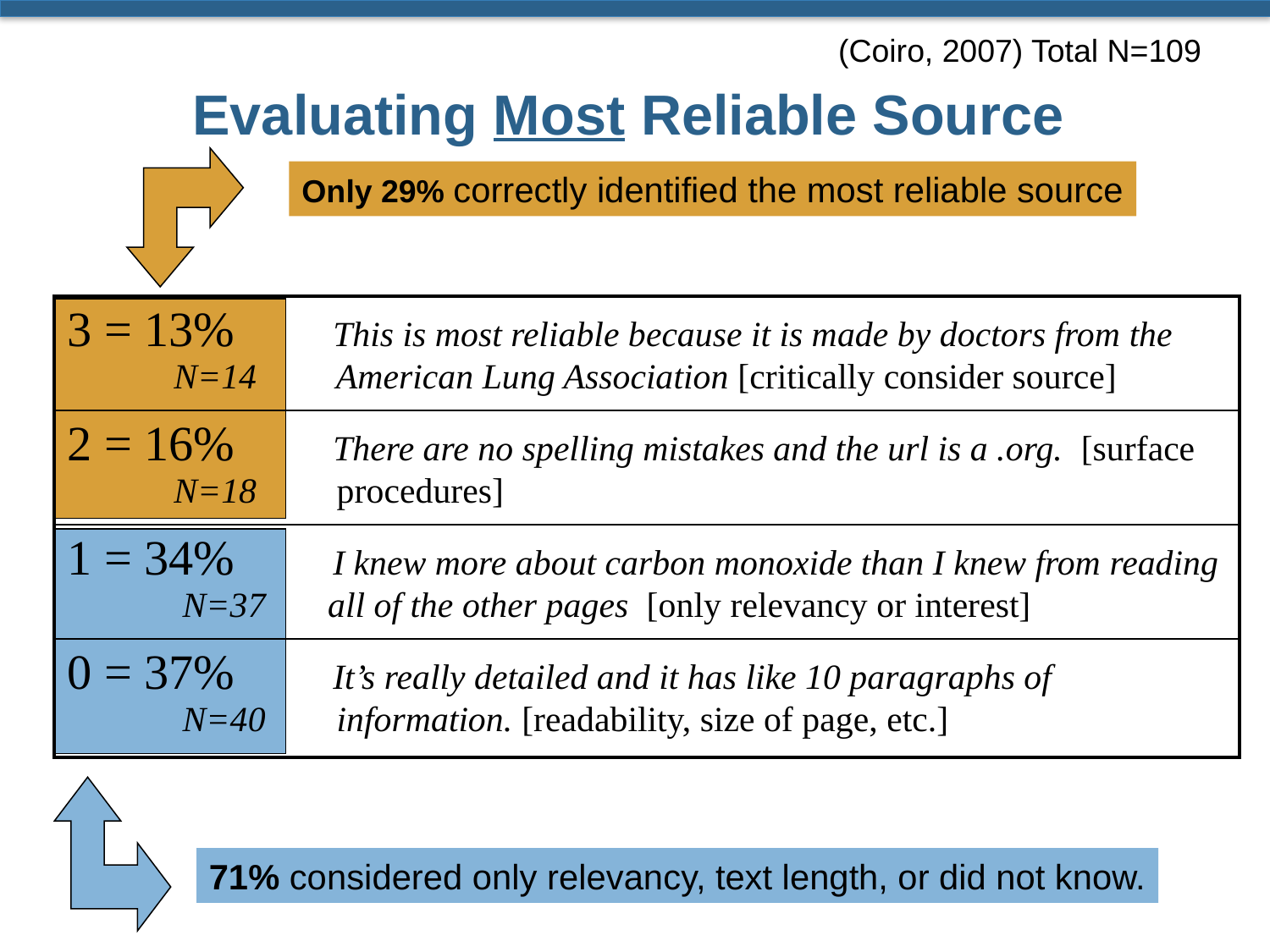

# Evaluating Most Reliable Source

(Coiro, 2007) Total N=109

Only 29% correctly identified the most reliable source

| 3 = 13% This is most reliable because it is made by doctors from the N=14 American Lung Association [critically consider source] |
| --- |
| 2 = 16% There are no spelling mistakes and the url is a .org. [surface N=18 procedures] |
| 1 = 34% I knew more about carbon monoxide than I knew from reading N=37 all of the other pages [only relevancy or interest] |
| 0 = 37% It’s really detailed and it has like 10 paragraphs of N=40 information. [readability, size of page, etc.] |

71% considered only relevancy, text length, or did not know.